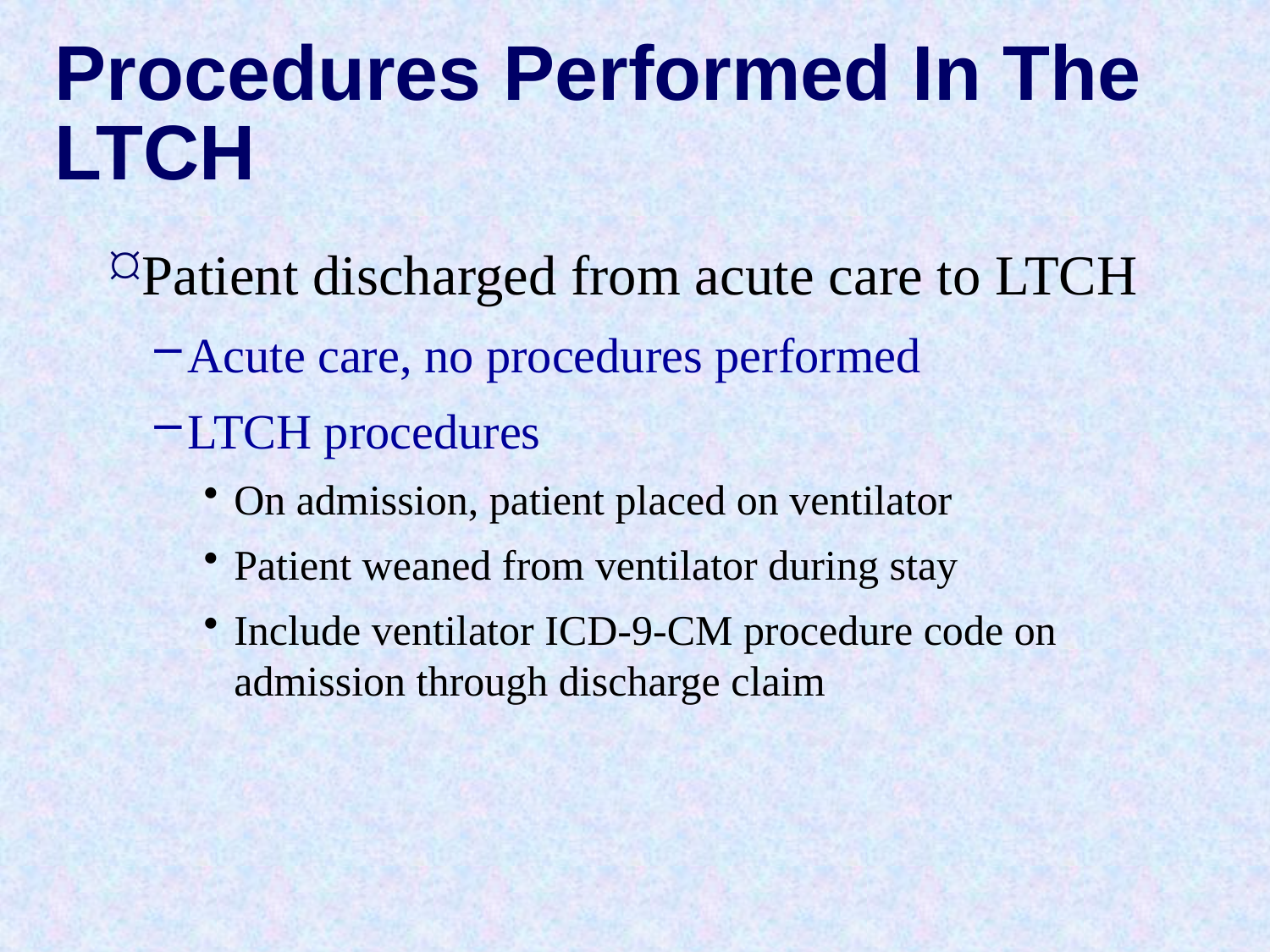

# Procedures Performed In The LTCH
Patient discharged from acute care to LTCH
Acute care, no procedures performed
LTCH procedures
On admission, patient placed on ventilator
Patient weaned from ventilator during stay
Include ventilator ICD-9-CM procedure code on admission through discharge claim